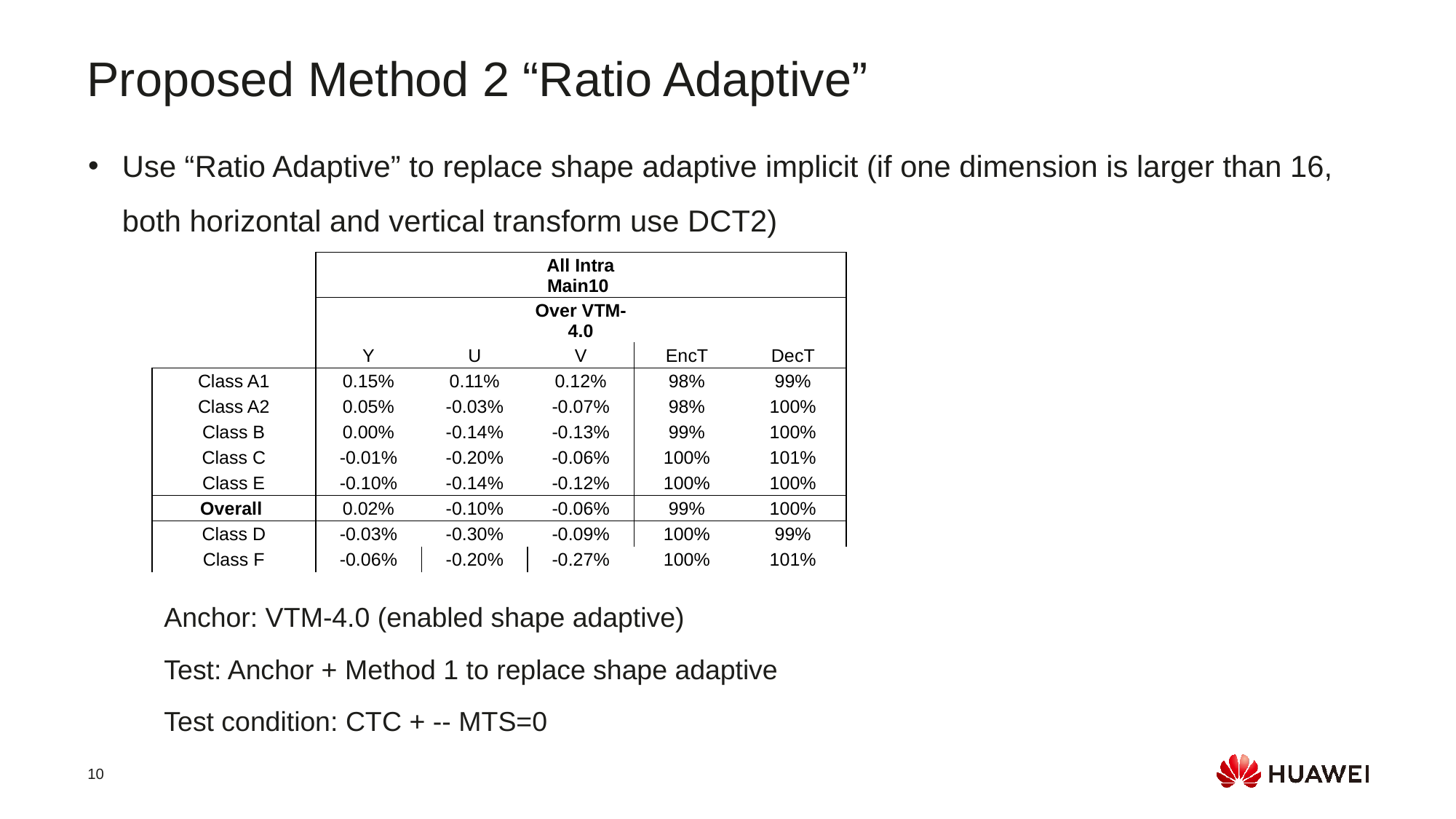

Proposed Method 2 “Ratio Adaptive”
Use “Ratio Adaptive” to replace shape adaptive implicit (if one dimension is larger than 16, both horizontal and vertical transform use DCT2)

|  |  |  | All Intra Main10 |  |  |
| --- | --- | --- | --- | --- | --- |
|  |  |  | Over VTM-4.0 |  |  |
|  | Y | U | V | EncT | DecT |
| Class A1 | 0.15% | 0.11% | 0.12% | 98% | 99% |
| Class A2 | 0.05% | -0.03% | -0.07% | 98% | 100% |
| Class B | 0.00% | -0.14% | -0.13% | 99% | 100% |
| Class C | -0.01% | -0.20% | -0.06% | 100% | 101% |
| Class E | -0.10% | -0.14% | -0.12% | 100% | 100% |
| Overall | 0.02% | -0.10% | -0.06% | 99% | 100% |
| Class D | -0.03% | -0.30% | -0.09% | 100% | 99% |
| Class F | -0.06% | -0.20% | -0.27% | 100% | 101% |
Anchor: VTM-4.0 (enabled shape adaptive)
Test: Anchor + Method 1 to replace shape adaptive
Test condition: CTC + -- MTS=0